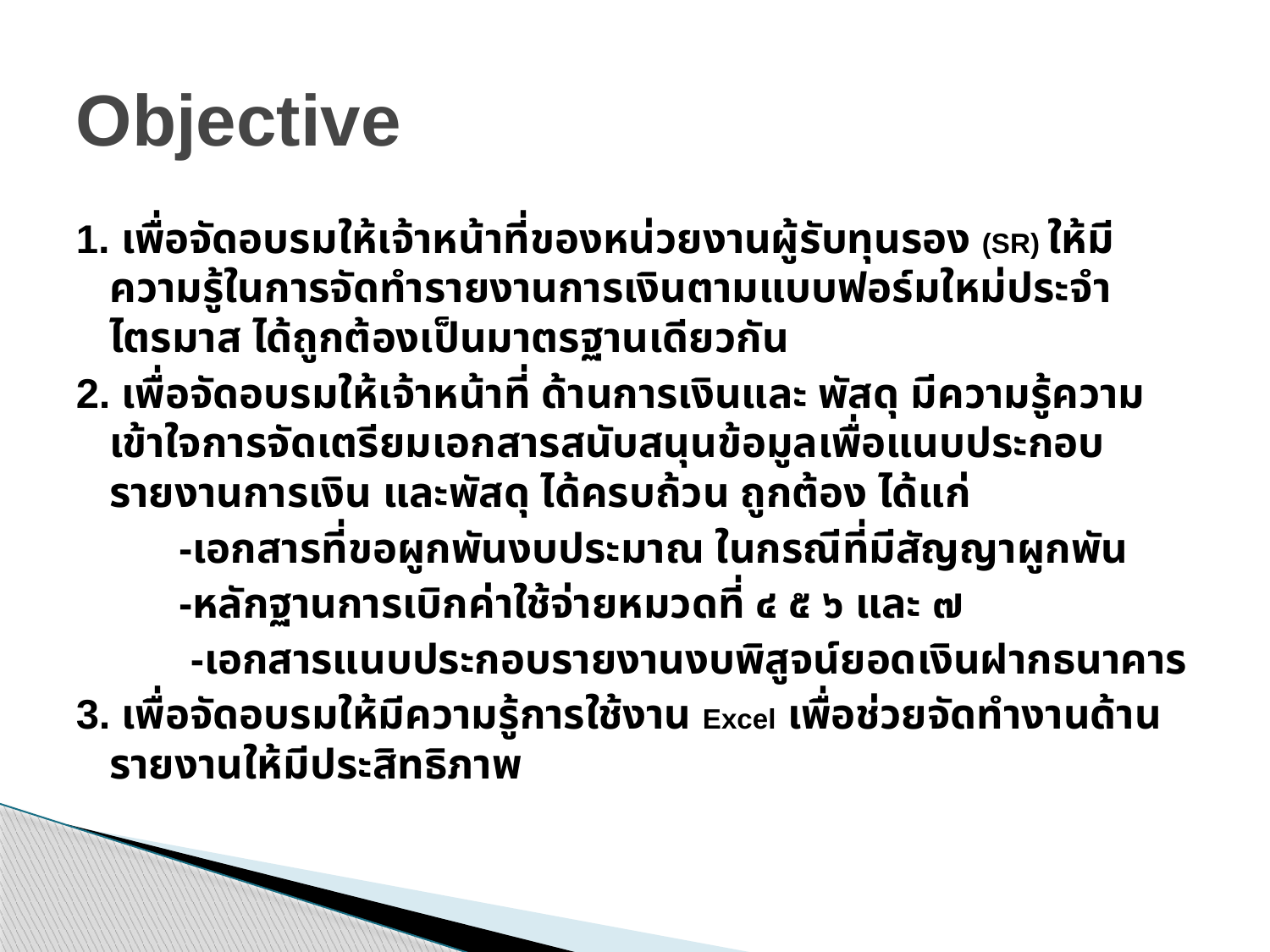

# Objective
1. เพื่อจัดอบรมให้เจ้าหน้าที่ของหน่วยงานผู้รับทุนรอง (SR) ให้มีความรู้ในการจัดทำรายงานการเงินตามแบบฟอร์มใหม่ประจำไตรมาส ได้ถูกต้องเป็นมาตรฐานเดียวกัน
2. เพื่อจัดอบรมให้เจ้าหน้าที่ ด้านการเงินและ พัสดุ มีความรู้ความเข้าใจการจัดเตรียมเอกสารสนับสนุนข้อมูลเพื่อแนบประกอบรายงานการเงิน และพัสดุ ได้ครบถ้วน ถูกต้อง ได้แก่
         -เอกสารที่ขอผูกพันงบประมาณ ในกรณีที่มีสัญญาผูกพัน
         -หลักฐานการเบิกค่าใช้จ่ายหมวดที่ ๔ ๕ ๖ และ ๗
          -เอกสารแนบประกอบรายงานงบพิสูจน์ยอดเงินฝากธนาคาร
3. เพื่อจัดอบรมให้มีความรู้การใช้งาน Excel เพื่อช่วยจัดทำงานด้านรายงานให้มีประสิทธิภาพ